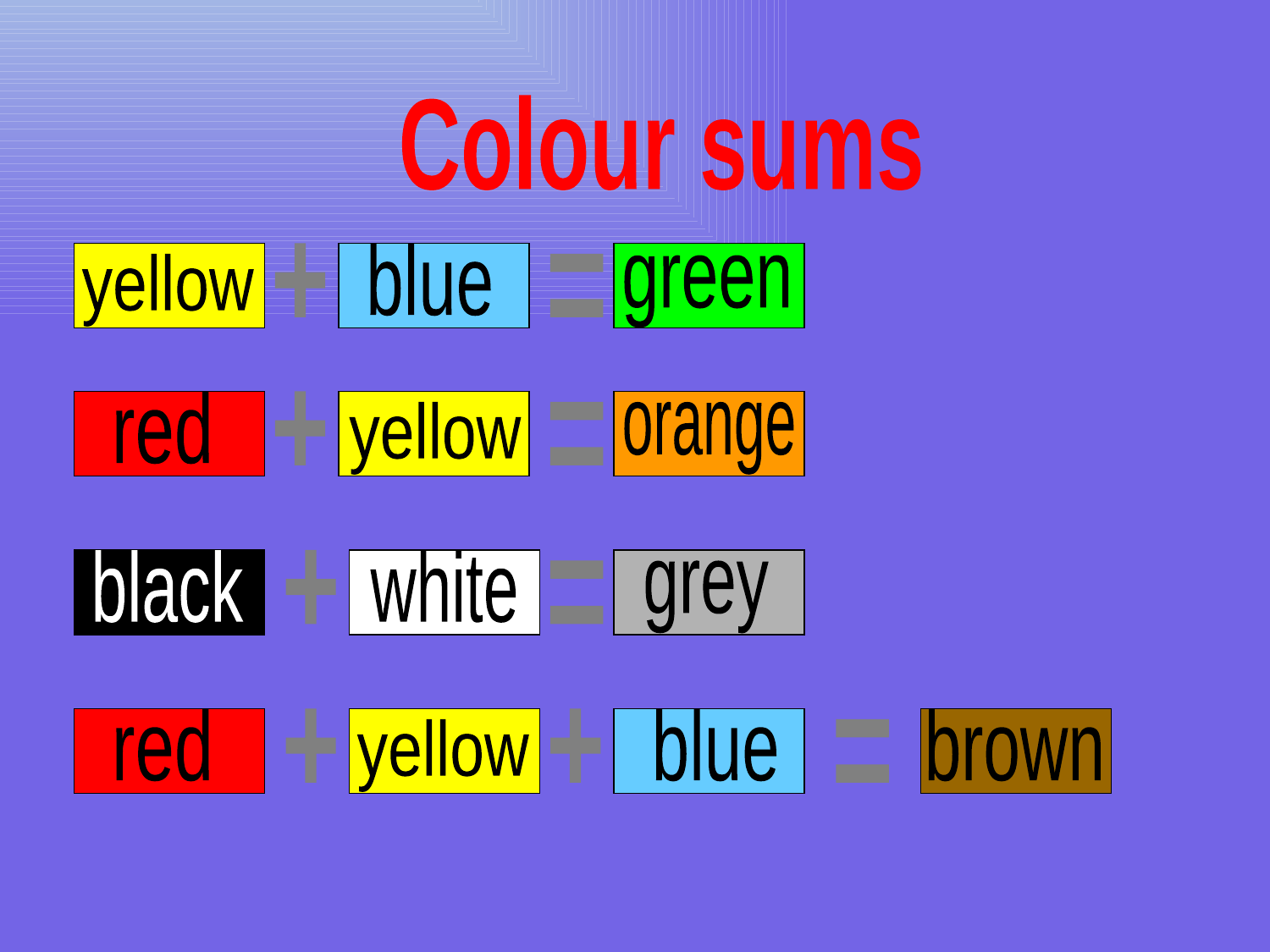

Colour sums

yellow
+

blue

green
=

red
+

yellow

orange
=

black
+

white

grey
=

red
+

yellow
+

blue

brown
=